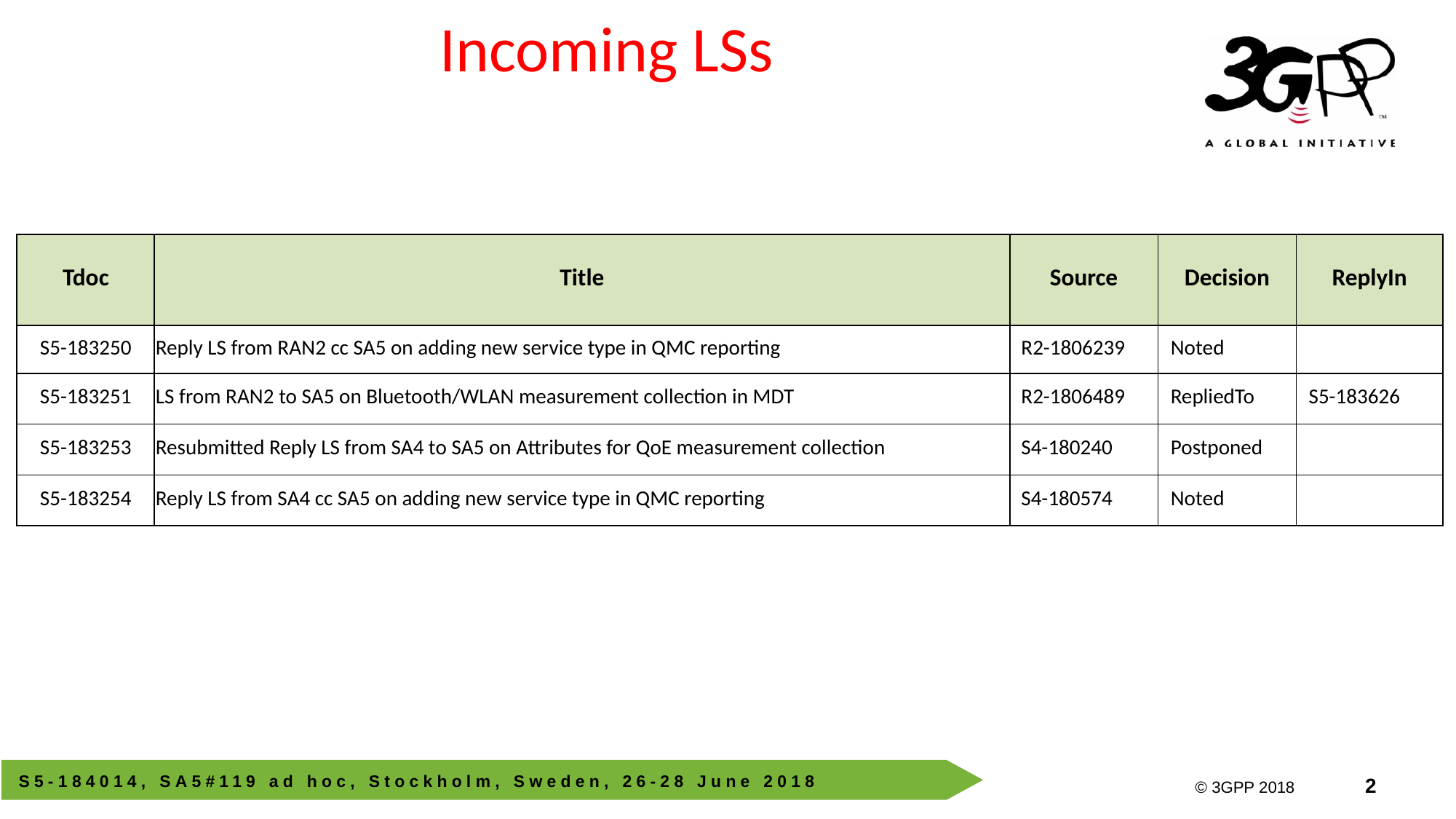

# Incoming LSs
| Tdoc | Title | Source | Decision | ReplyIn |
| --- | --- | --- | --- | --- |
| S5-183250 | Reply LS from RAN2 cc SA5 on adding new service type in QMC reporting | R2-1806239 | Noted |  |
| S5-183251 | LS from RAN2 to SA5 on Bluetooth/WLAN measurement collection in MDT | R2-1806489 | RepliedTo | S5-183626 |
| S5-183253 | Resubmitted Reply LS from SA4 to SA5 on Attributes for QoE measurement collection | S4-180240 | Postponed |  |
| S5-183254 | Reply LS from SA4 cc SA5 on adding new service type in QMC reporting | S4-180574 | Noted |  |